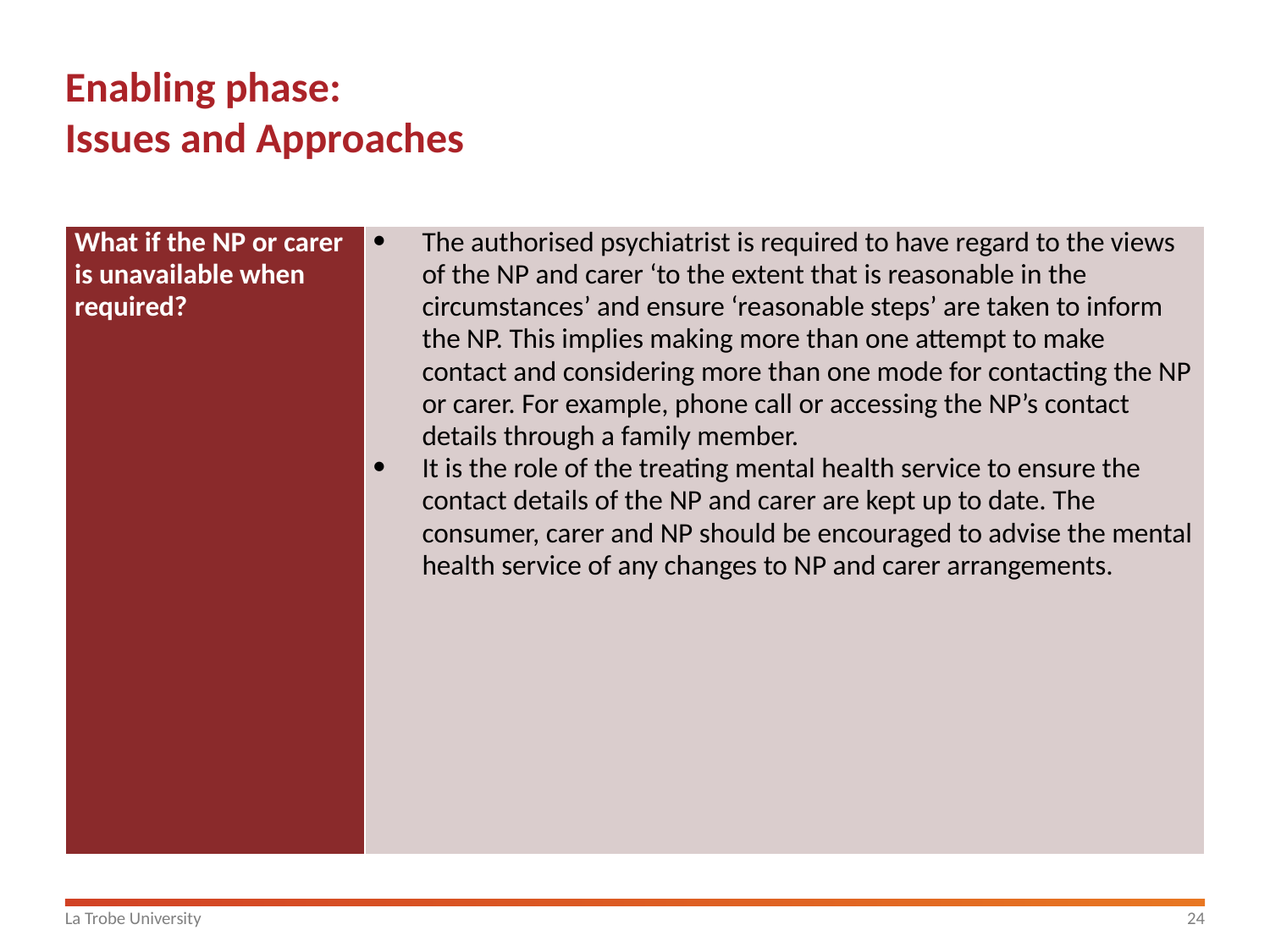

# Enabling phase: Issues and Approaches

| What if the NP or carer is unavailable when required? | The authorised psychiatrist is required to have regard to the views of the NP and carer ‘to the extent that is reasonable in the circumstances’ and ensure ‘reasonable steps’ are taken to inform the NP. This implies making more than one attempt to make contact and considering more than one mode for contacting the NP or carer. For example, phone call or accessing the NP’s contact details through a family member. It is the role of the treating mental health service to ensure the contact details of the NP and carer are kept up to date. The consumer, carer and NP should be encouraged to advise the mental health service of any changes to NP and carer arrangements. |
| --- | --- |